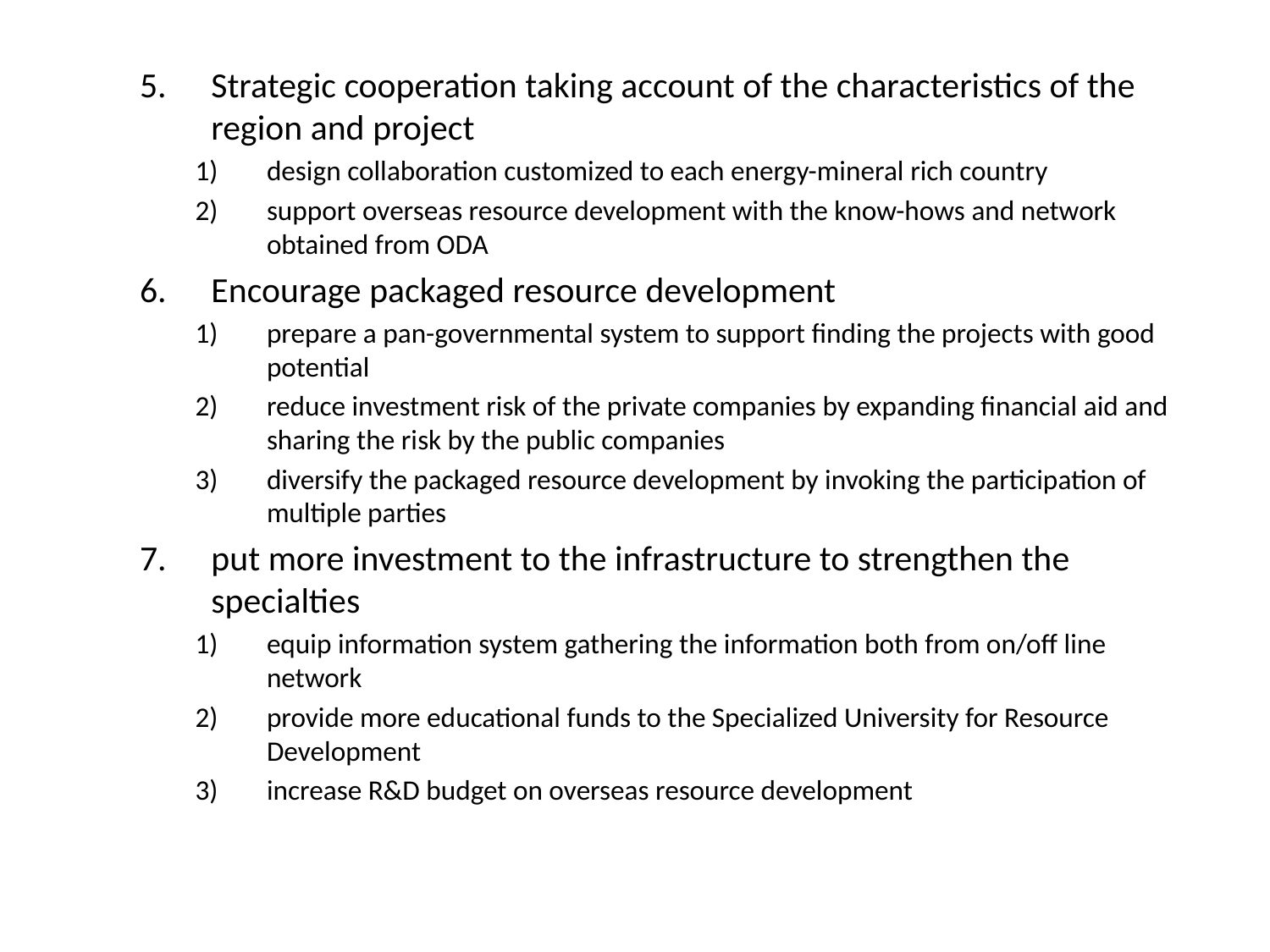

Strategic cooperation taking account of the characteristics of the region and project
design collaboration customized to each energy-mineral rich country
support overseas resource development with the know-hows and network obtained from ODA
Encourage packaged resource development
prepare a pan-governmental system to support finding the projects with good potential
reduce investment risk of the private companies by expanding financial aid and sharing the risk by the public companies
diversify the packaged resource development by invoking the participation of multiple parties
put more investment to the infrastructure to strengthen the specialties
equip information system gathering the information both from on/off line network
provide more educational funds to the Specialized University for Resource Development
increase R&D budget on overseas resource development